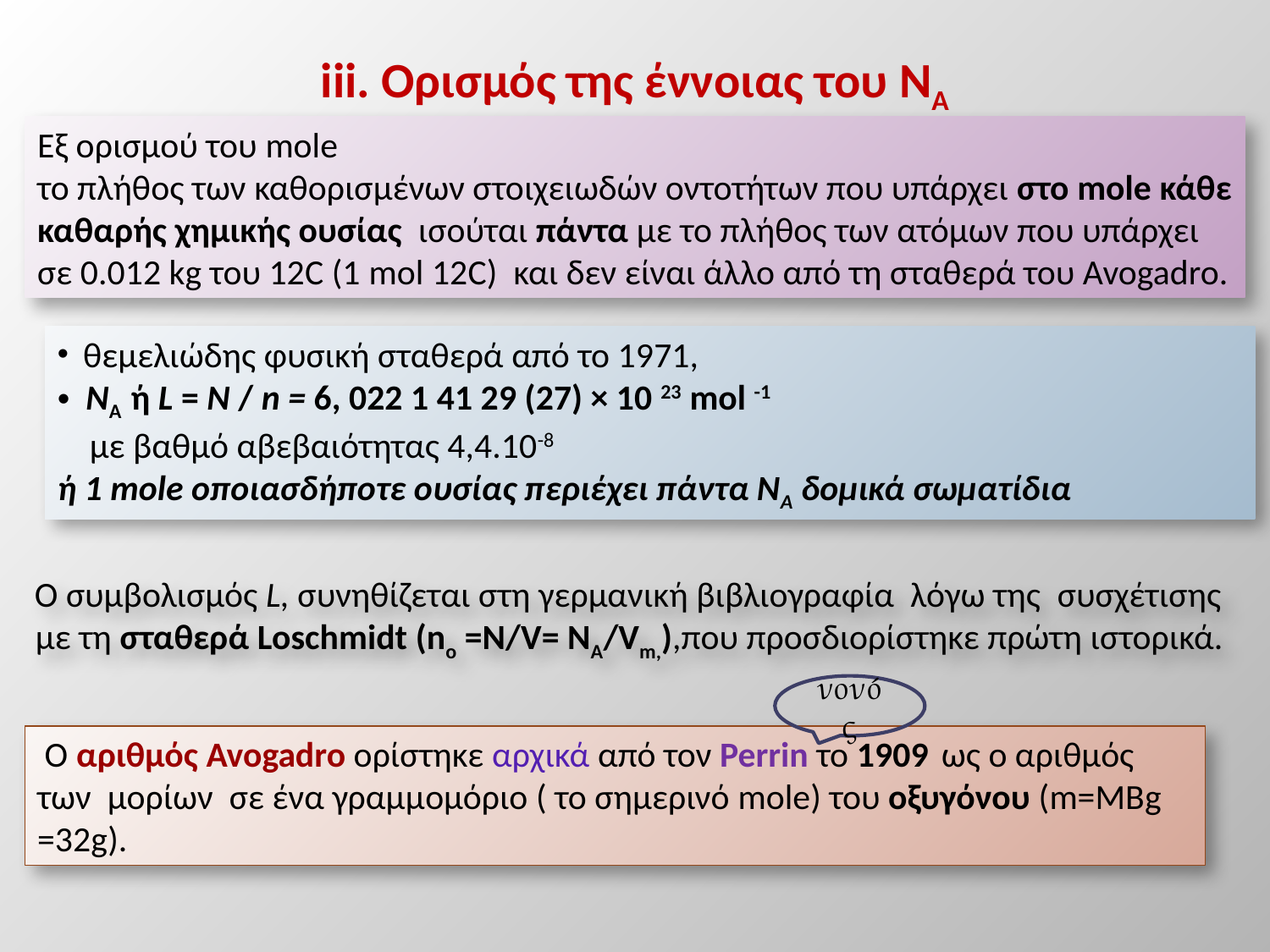

# iii. Ορισμός της έννοιας του NA
Εξ ορισμού του mole
το πλήθος των καθορισμένων στοιχειωδών οντοτήτων που υπάρχει στο mole κάθε καθαρής χημικής ουσίας  ισούται πάντα με το πλήθος των ατόμων που υπάρχει σε 0.012 kg του 12C (1 mol 12C)  και δεν είναι άλλο από τη σταθερά του Avogadro.
  θεμελιώδης φυσική σταθερά από το 1971,
  NA  ή L = Ν / n = 6, 022 1 41 29 (27) × 10 23 mol -1
    με βαθμό αβεβαιότητας 4,4.10-8
ή 1 mole οποιασδήποτε ουσίας περιέχει πάντα ΝΑ δομικά σωματίδια
 Ο συμβολισμός L, συνηθίζεται στη γερμανική βιβλιογραφία  λόγω της  συσχέτισης
 με τη σταθερά Loschmidt (no =Ν/V= NA/Vm,),που προσδιορίστηκε πρώτη ιστορικά.
νονός
 Ο αριθμός Avogadro ορίστηκε αρχικά από τον Perrin το 1909  ως ο αριθμός των  μορίων  σε ένα γραμμoμόριο ( το σημερινό mole) του οξυγόνου (m=MBg =32g).